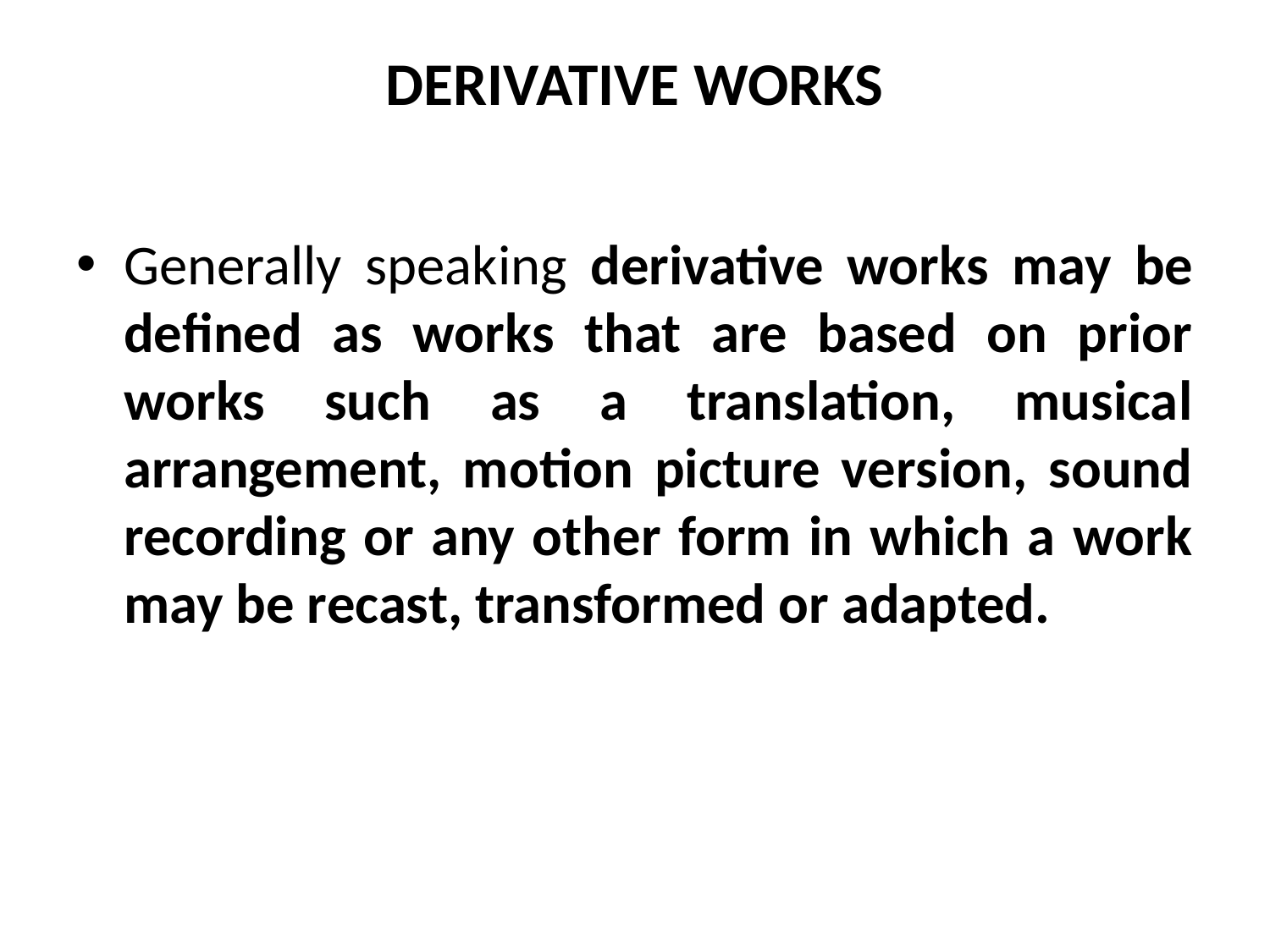

# DERIVATIVE WORKS
Generally speaking derivative works may be defined as works that are based on prior works such as a translation, musical arrangement, motion picture version, sound recording or any other form in which a work may be recast, transformed or adapted.